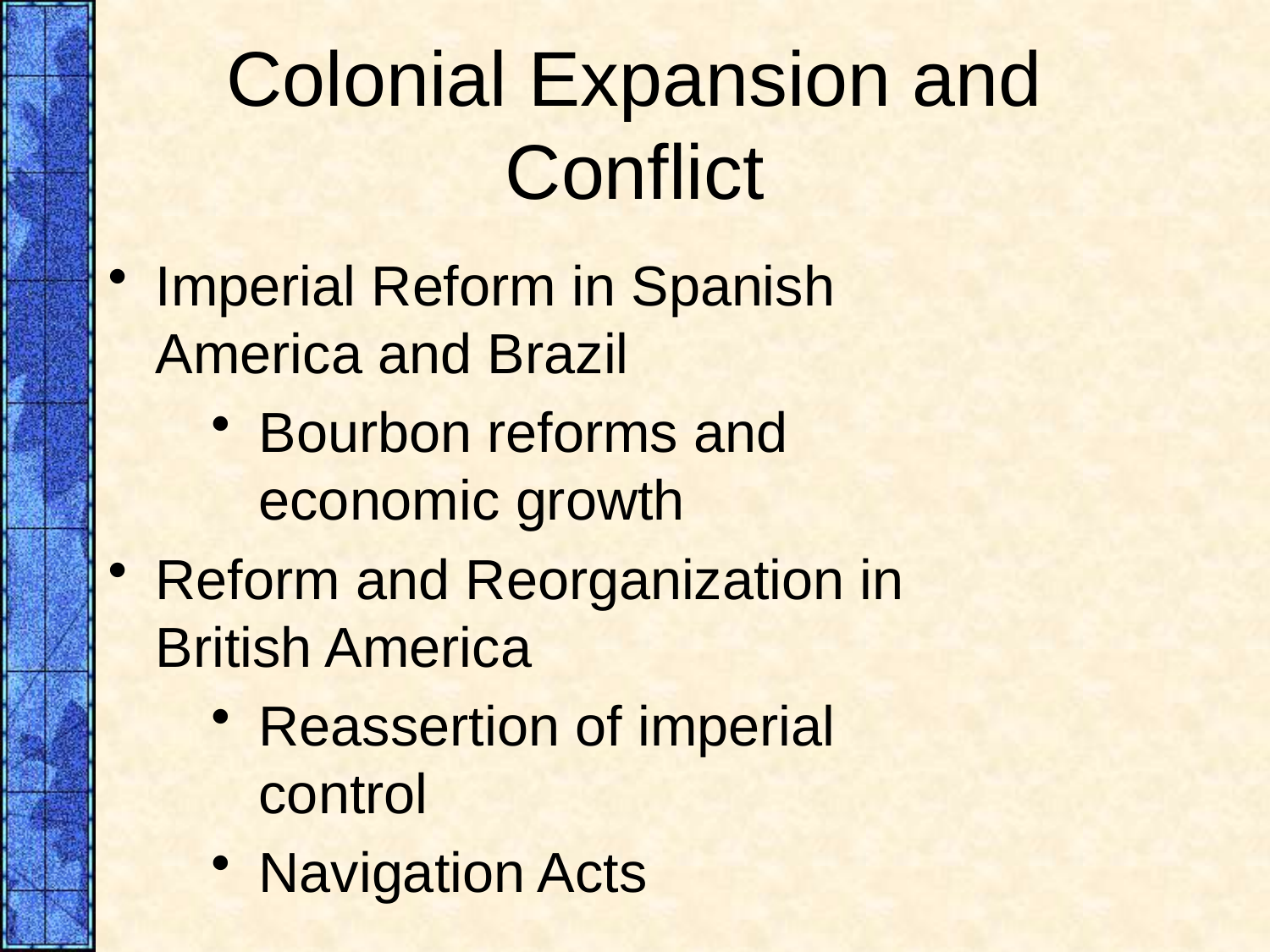

# Colonial Expansion and Conflict
Imperial Reform in Spanish America and Brazil
Bourbon reforms and economic growth
Reform and Reorganization in British America
Reassertion of imperial control
Navigation Acts